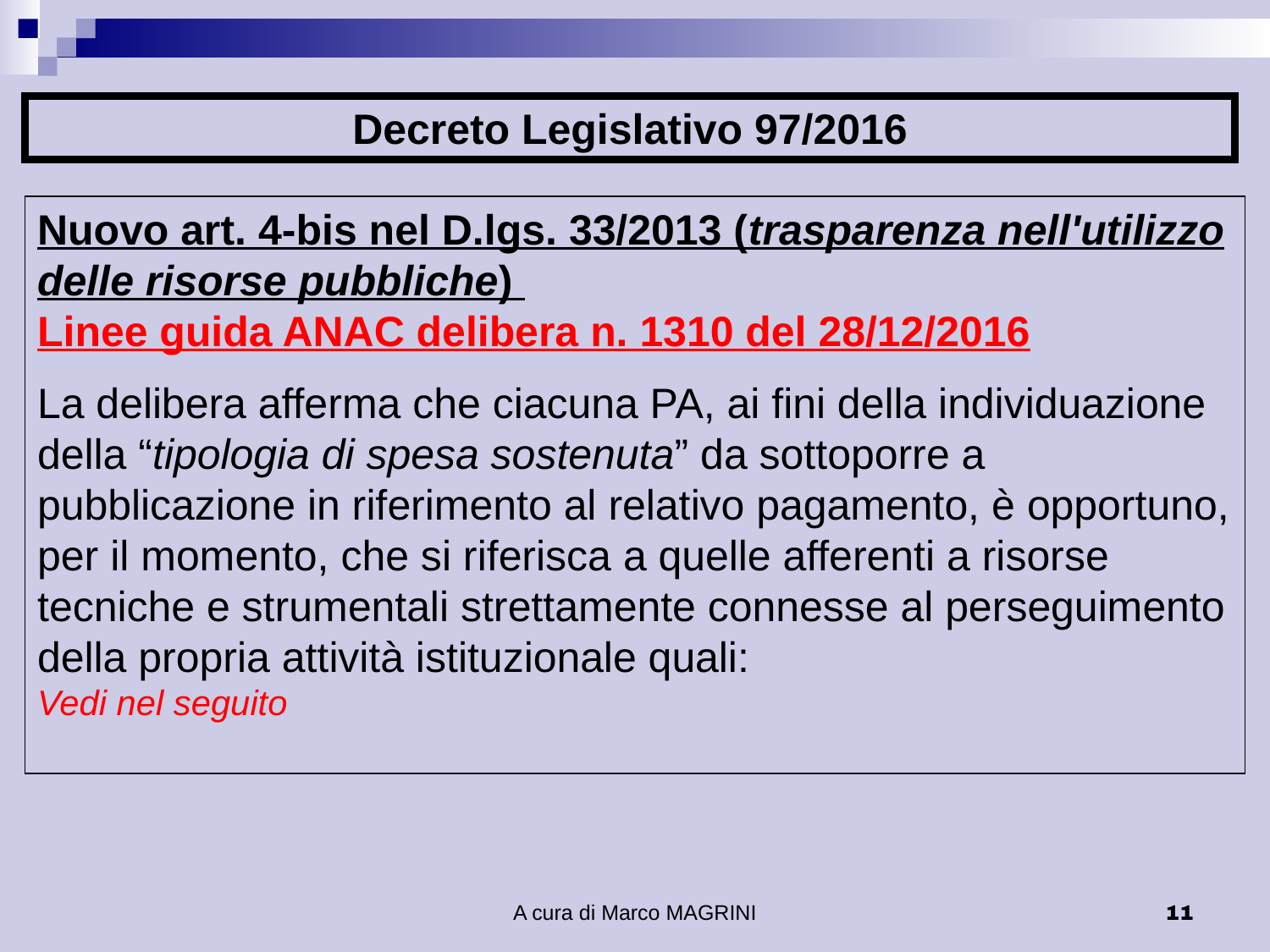

Decreto Legislativo 97/2016
Nuovo art. 4-bis nel D.lgs. 33/2013 (trasparenza nell'utilizzo delle risorse pubbliche)
Linee guida ANAC delibera n. 1310 del 28/12/2016

La delibera afferma che ciacuna PA, ai fini della individuazione della “tipologia di spesa sostenuta” da sottoporre a pubblicazione in riferimento al relativo pagamento, è opportuno, per il momento, che si riferisca a quelle afferenti a risorse tecniche e strumentali strettamente connesse al perseguimento della propria attività istituzionale quali:
Vedi nel seguito

A cura di Marco MAGRINI
11